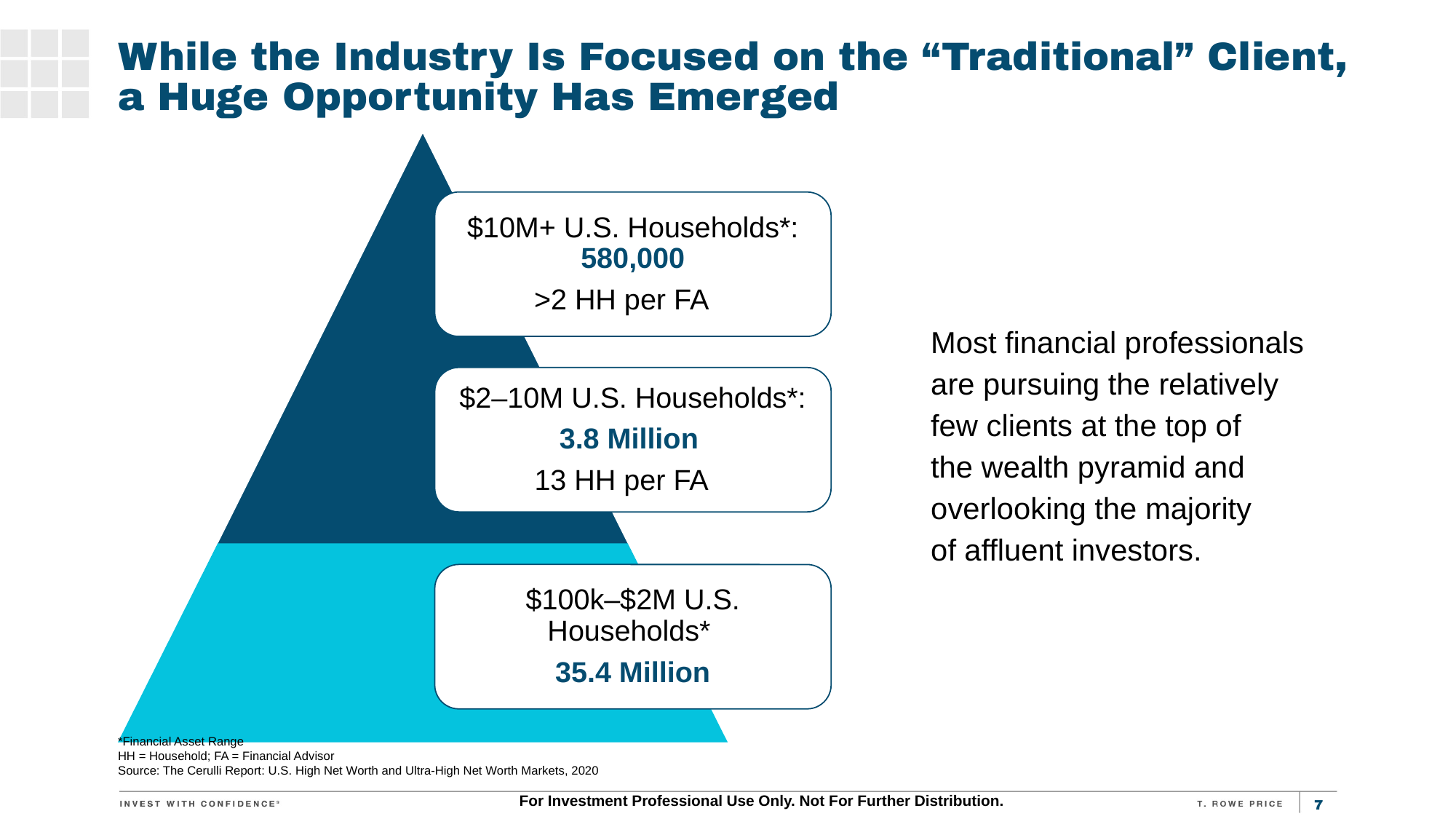

# While the Industry Is Focused on the “Traditional” Client,  a Huge Opportunity Has Emerged

$10M+ U.S. Households*: 580,000
>2 HH per FA

Most financial professionals are pursuing the relatively few clients at the top of the wealth pyramid and overlooking the majority of affluent investors.

$2–10M U.S. Households*:
3.8 Million
13 HH per FA

$100k–$2M U.S. Households*
35.4 Million
*Financial Asset Range
HH = Household; FA = Financial Advisor
Source: The Cerulli Report: U.S. High Net Worth and Ultra-High Net Worth Markets, 2020